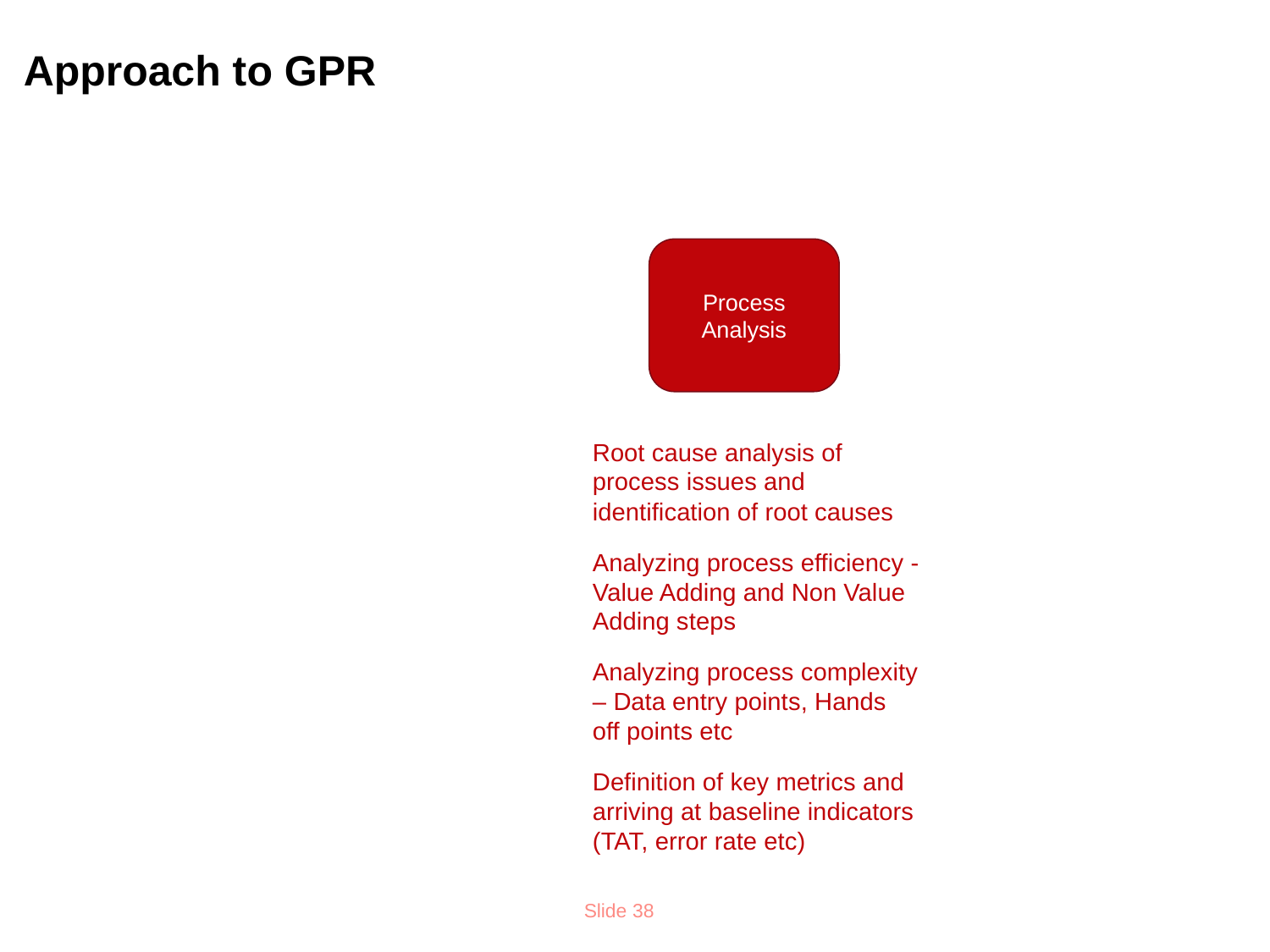

# Approach to GPR

Process Analysis
Root cause analysis of process issues and identification of root causes
Analyzing process efficiency - Value Adding and Non Value Adding steps
Analyzing process complexity – Data entry points, Hands off points etc
Definition of key metrics and arriving at baseline indicators (TAT, error rate etc)